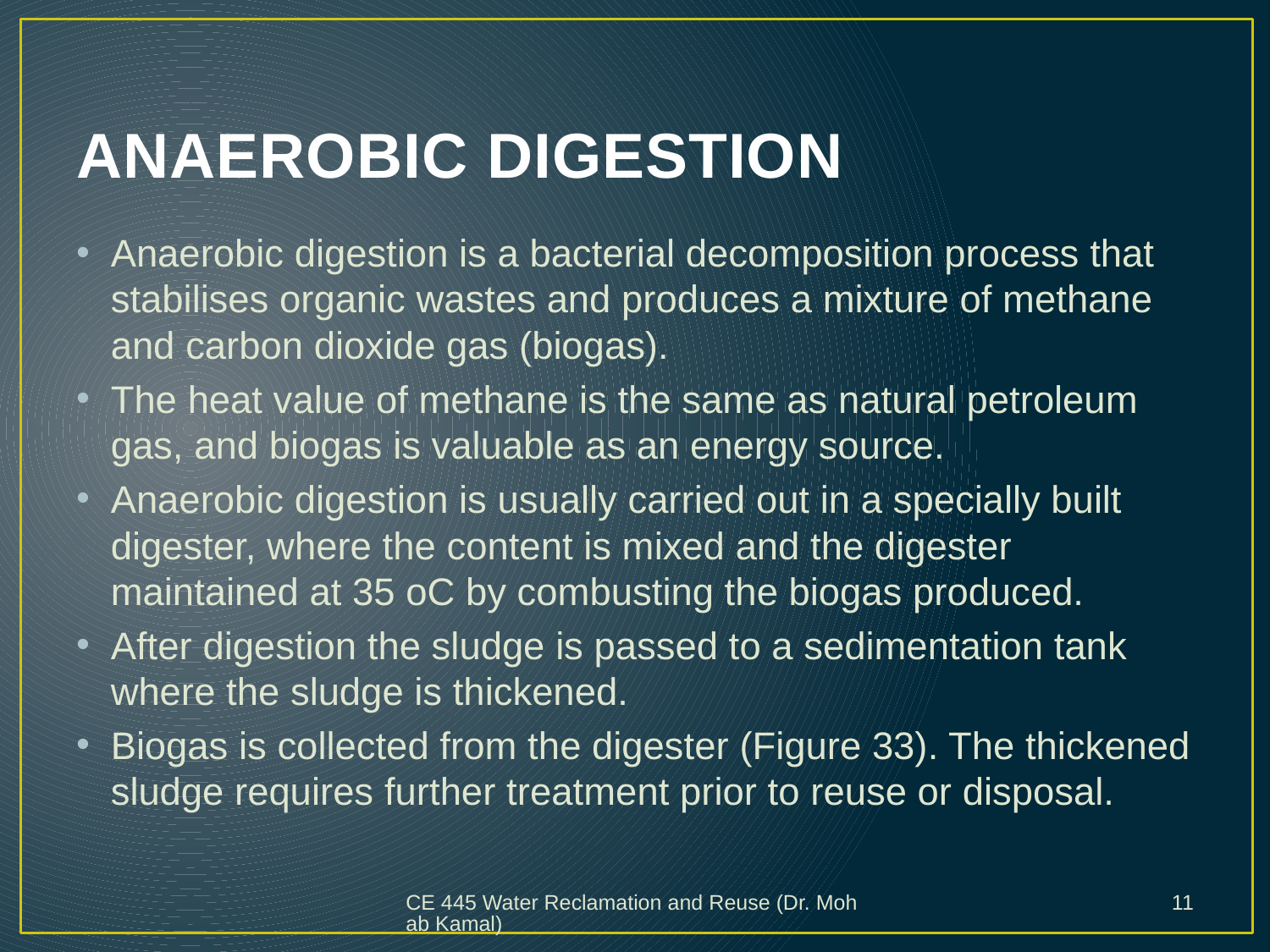

# ANAEROBIC DIGESTION
Anaerobic digestion is a bacterial decomposition process that stabilises organic wastes and produces a mixture of methane and carbon dioxide gas (biogas).
The heat value of methane is the same as natural petroleum gas, and biogas is valuable as an energy source.
Anaerobic digestion is usually carried out in a specially built digester, where the content is mixed and the digester maintained at 35 oC by combusting the biogas produced.
After digestion the sludge is passed to a sedimentation tank where the sludge is thickened.
Biogas is collected from the digester (Figure 33). The thickened sludge requires further treatment prior to reuse or disposal.
CE 445 Water Reclamation and Reuse (Dr. Mohab Kamal)
11